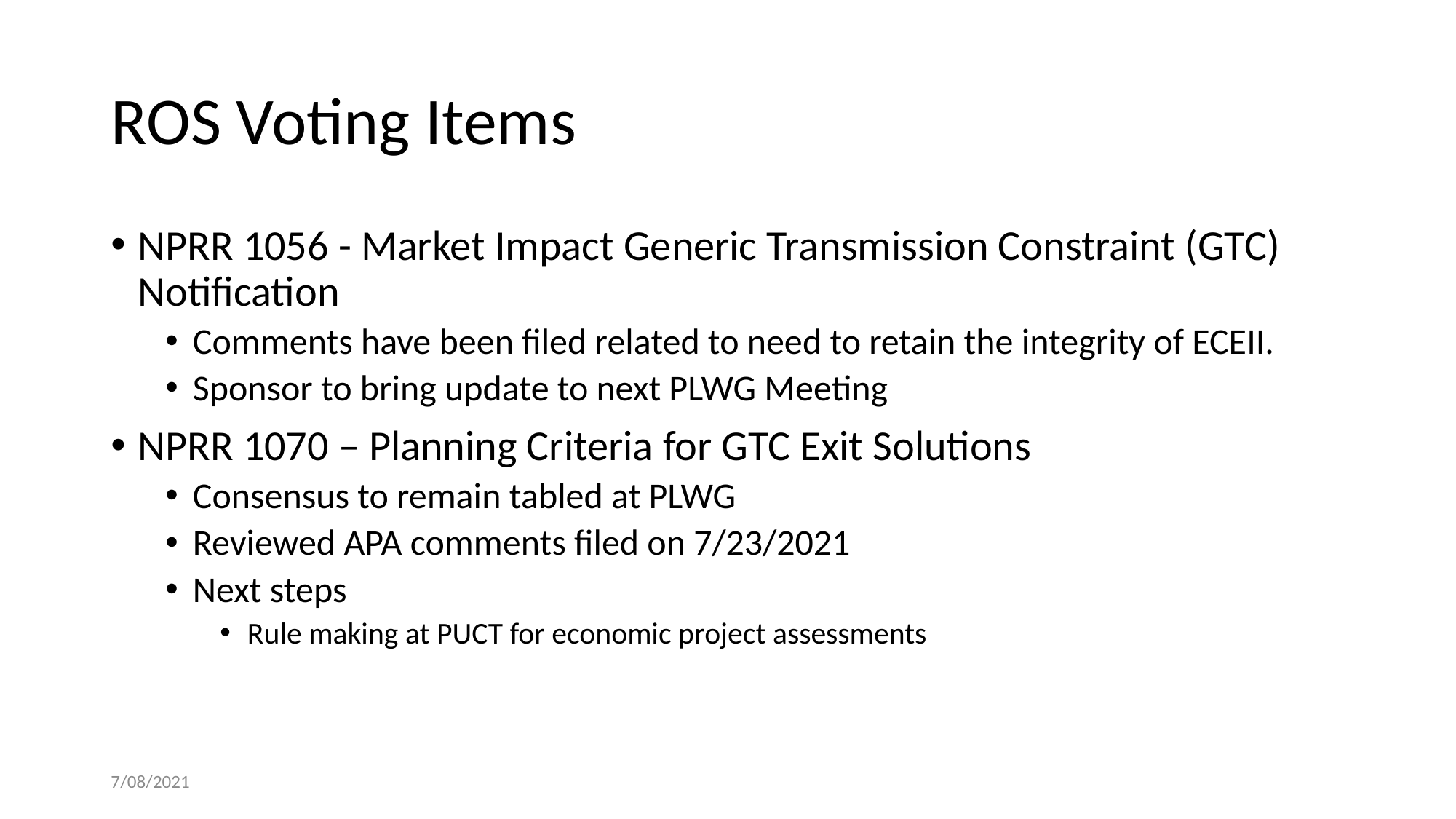

# ROS Voting Items
NPRR 1056 - Market Impact Generic Transmission Constraint (GTC) Notification
Comments have been filed related to need to retain the integrity of ECEII.
Sponsor to bring update to next PLWG Meeting
NPRR 1070 – Planning Criteria for GTC Exit Solutions
Consensus to remain tabled at PLWG
Reviewed APA comments filed on 7/23/2021
Next steps
Rule making at PUCT for economic project assessments

7/08/2021